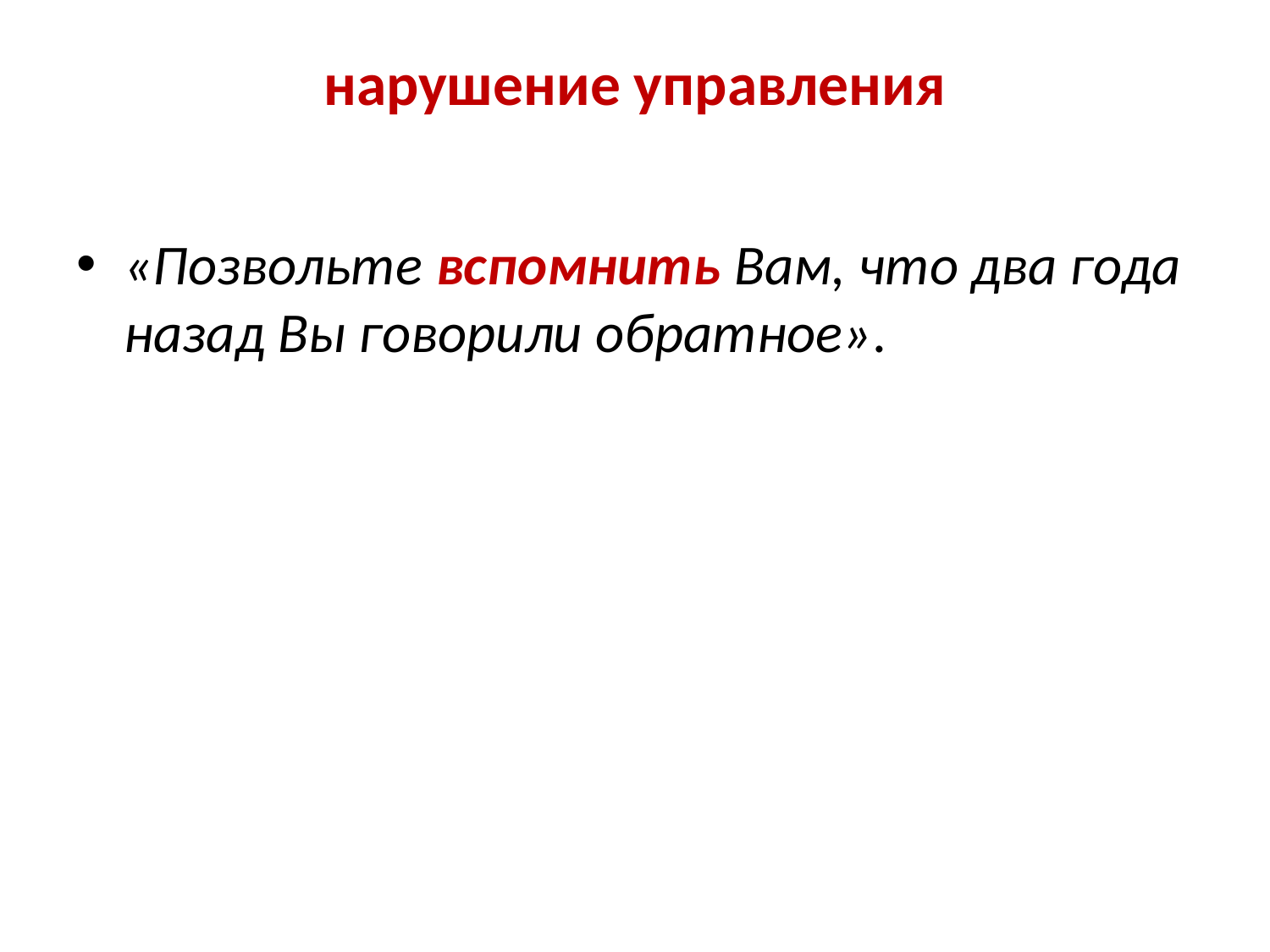

# нарушение управления
«Позвольте вспомнить Вам, что два года назад Вы говорили обратное».